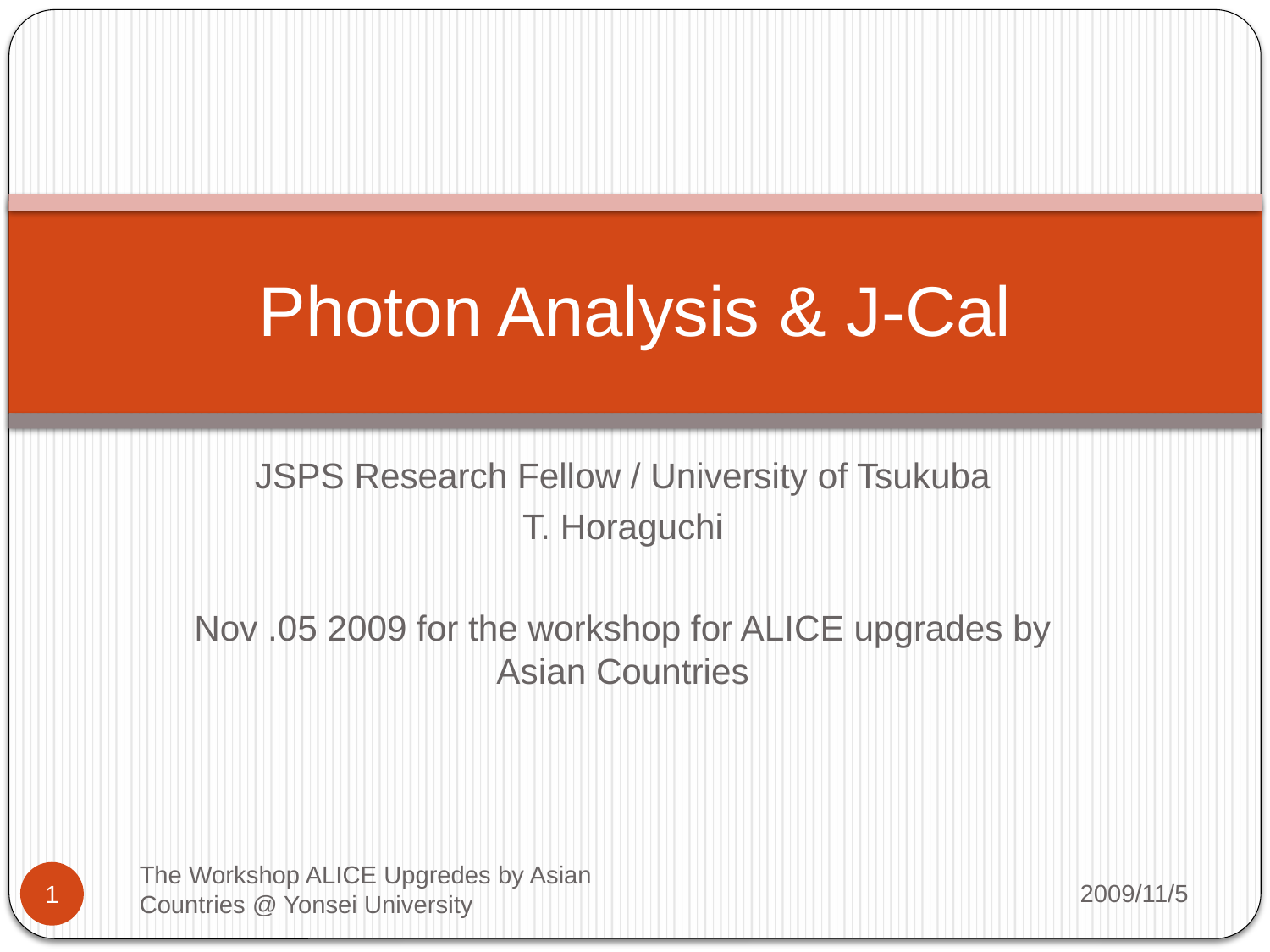

# Photon Analysis & J-Cal
JSPS Research Fellow / University of Tsukuba
T. Horaguchi

Nov .05 2009 for the workshop for ALICE upgrades by Asian Countries
The Workshop ALICE Upgredes by Asian Countries @ Yonsei University
2009/11/5
1